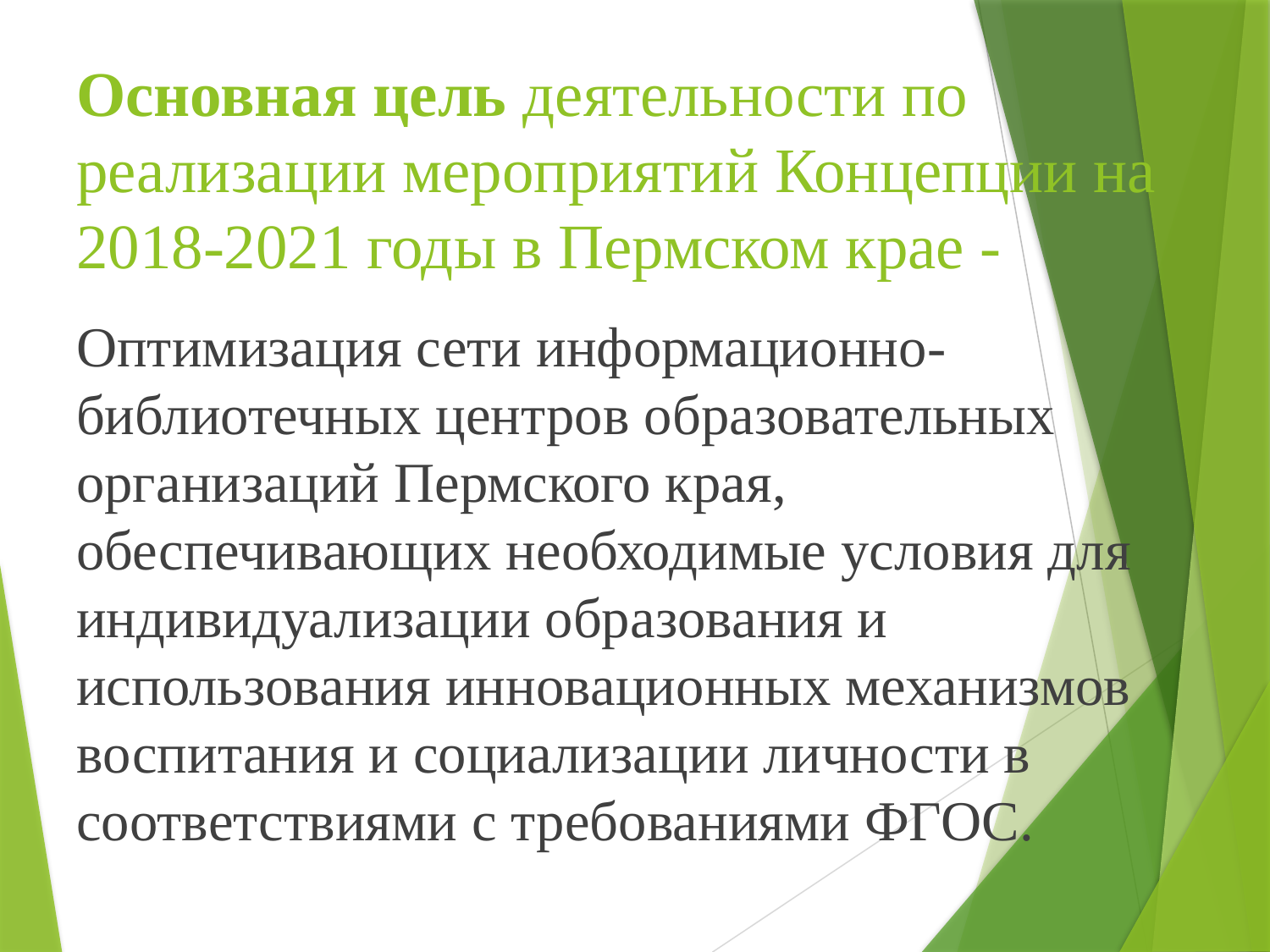

# Основная цель деятельности по реализации мероприятий Концепции на 2018-2021 годы в Пермском крае -
Оптимизация сети информационно-библиотечных центров образовательных организаций Пермского края, обеспечивающих необходимые условия для индивидуализации образования и использования инновационных механизмов воспитания и социализации личности в соответствиями с требованиями ФГОС.